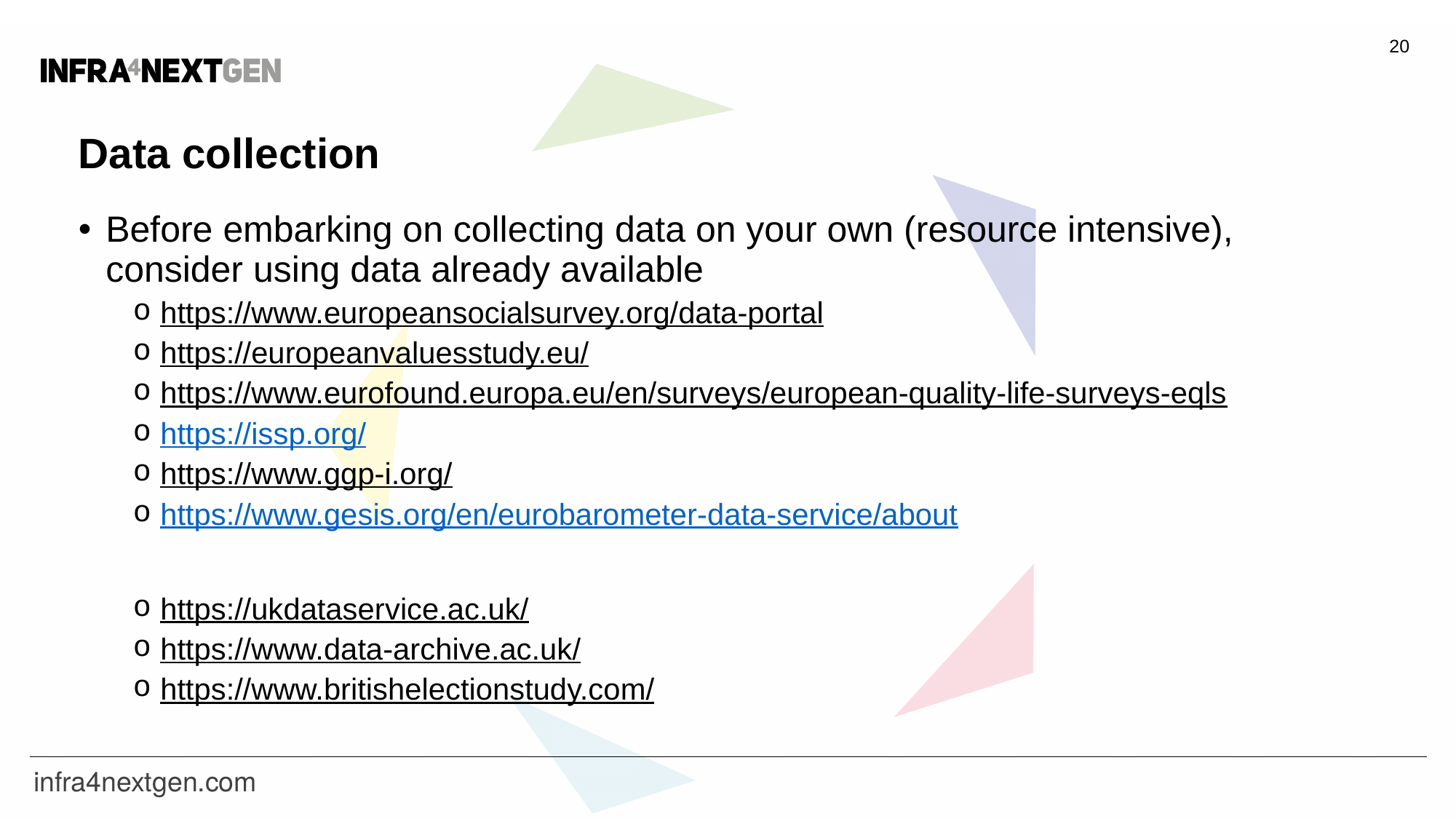

20
# Data collection
Before embarking on collecting data on your own (resource intensive), consider using data already available
https://www.europeansocialsurvey.org/data-portal
https://europeanvaluesstudy.eu/
https://www.eurofound.europa.eu/en/surveys/european-quality-life-surveys-eqls
https://issp.org/
https://www.ggp-i.org/
https://www.gesis.org/en/eurobarometer-data-service/about

https://ukdataservice.ac.uk/
https://www.data-archive.ac.uk/
https://www.britishelectionstudy.com/
infra4nextgen.com